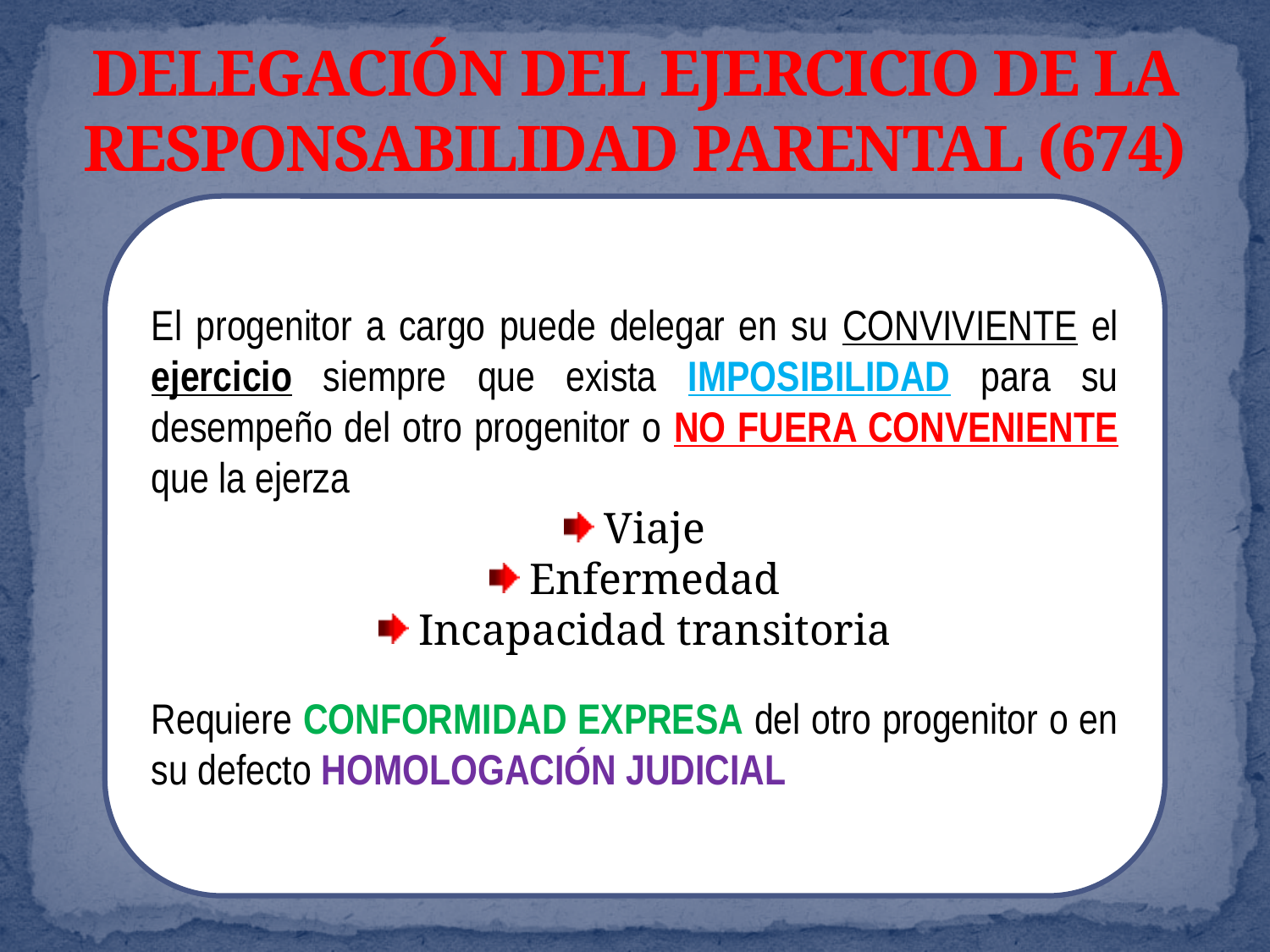

# DELEGACIÓN DEL EJERCICIO DE LA RESPONSABILIDAD PARENTAL (674)
El progenitor a cargo puede delegar en su CONVIVIENTE el ejercicio siempre que exista IMPOSIBILIDAD para su desempeño del otro progenitor o NO FUERA CONVENIENTE que la ejerza
Viaje
Enfermedad
Incapacidad transitoria

Requiere CONFORMIDAD EXPRESA del otro progenitor o en su defecto HOMOLOGACIÓN JUDICIAL